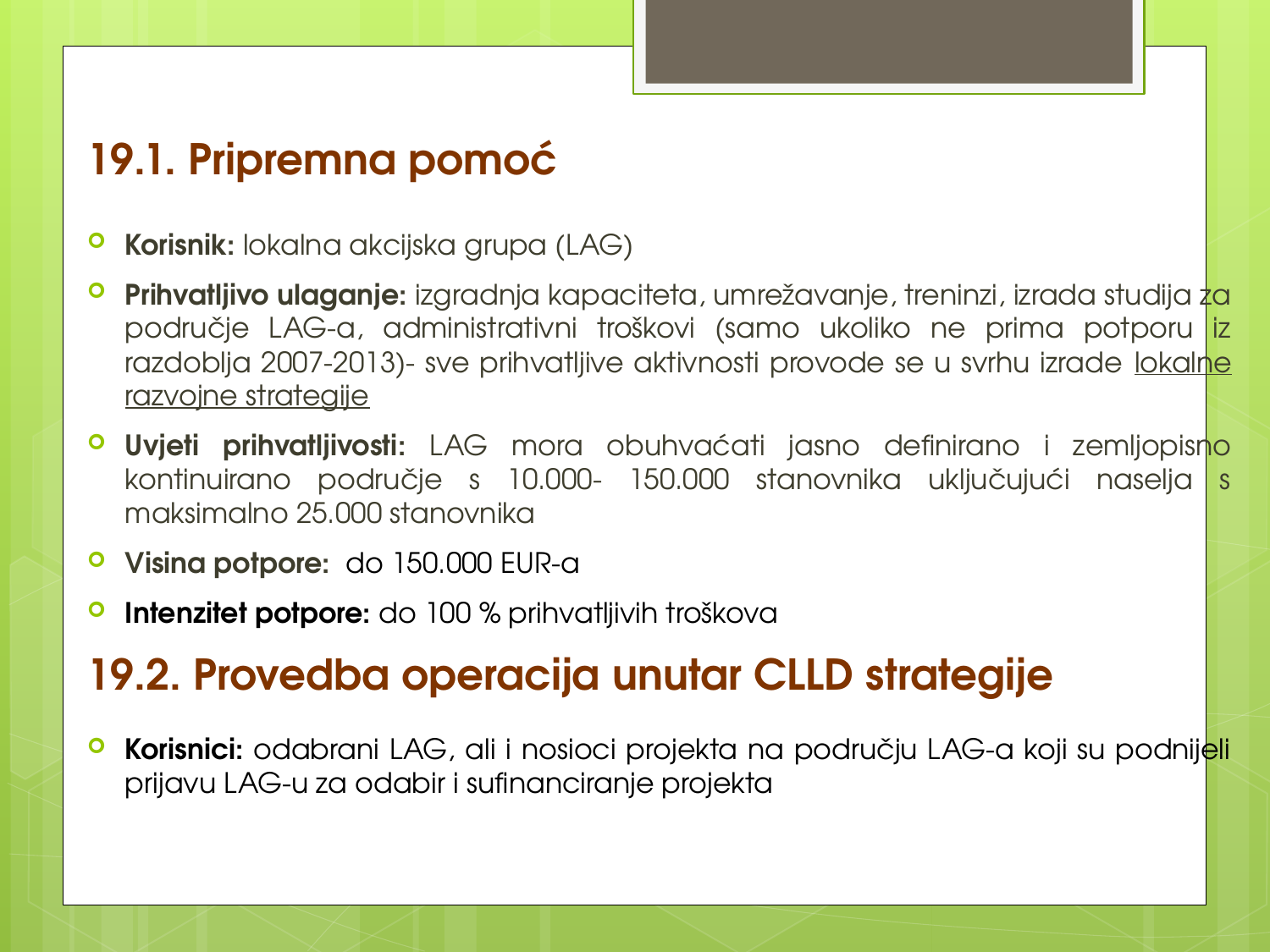

19.1. Pripremna pomoć

Korisnik: lokalna akcijska grupa (LAG)
Prihvatljivo ulaganje: izgradnja kapaciteta, umrežavanje, treninzi, izrada studija za područje LAG-a, administrativni troškovi (samo ukoliko ne prima potporu iz razdoblja 2007-2013)- sve prihvatljive aktivnosti provode se u svrhu izrade lokalne razvojne strategije
Uvjeti prihvatljivosti: LAG mora obuhvaćati jasno definirano i zemljopisno kontinuirano područje s 10.000- 150.000 stanovnika uključujući naselja s maksimalno 25.000 stanovnika
Visina potpore:  do 150.000 EUR-a
Intenzitet potpore: do 100 % prihvatljivih troškova
19.2. Provedba operacija unutar CLLD strategije

Korisnici: odabrani LAG, ali i nosioci projekta na području LAG-a koji su podnijeli prijavu LAG-u za odabir i sufinanciranje projekta